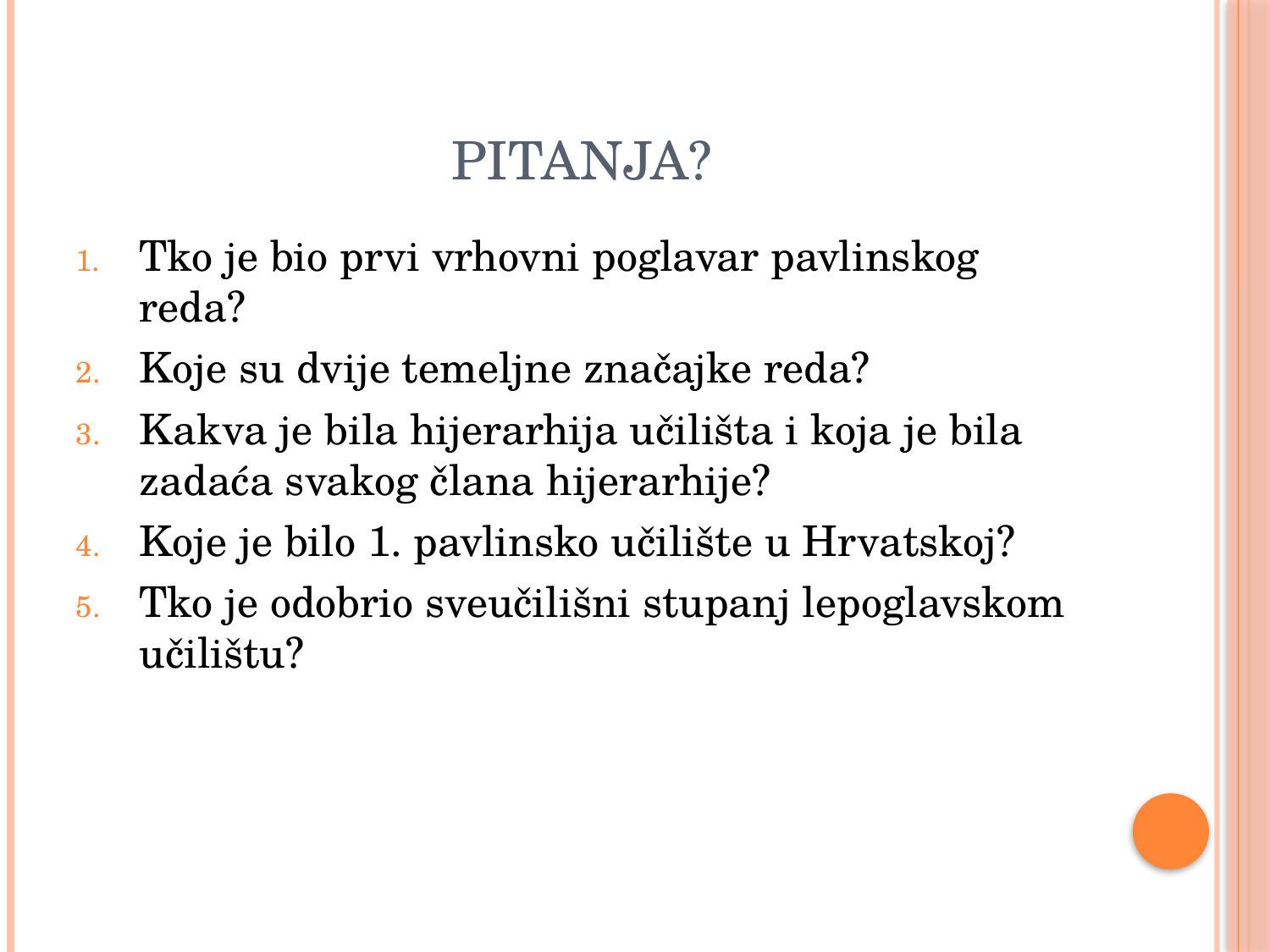

# PITANJA?
Tko je bio prvi vrhovni poglavar pavlinskog reda?
Koje su dvije temeljne značajke reda?
Kakva je bila hijerarhija učilišta i koja je bila zadaća svakog člana hijerarhije?
Koje je bilo 1. pavlinsko učilište u Hrvatskoj?
Tko je odobrio sveučilišni stupanj lepoglavskom učilištu?